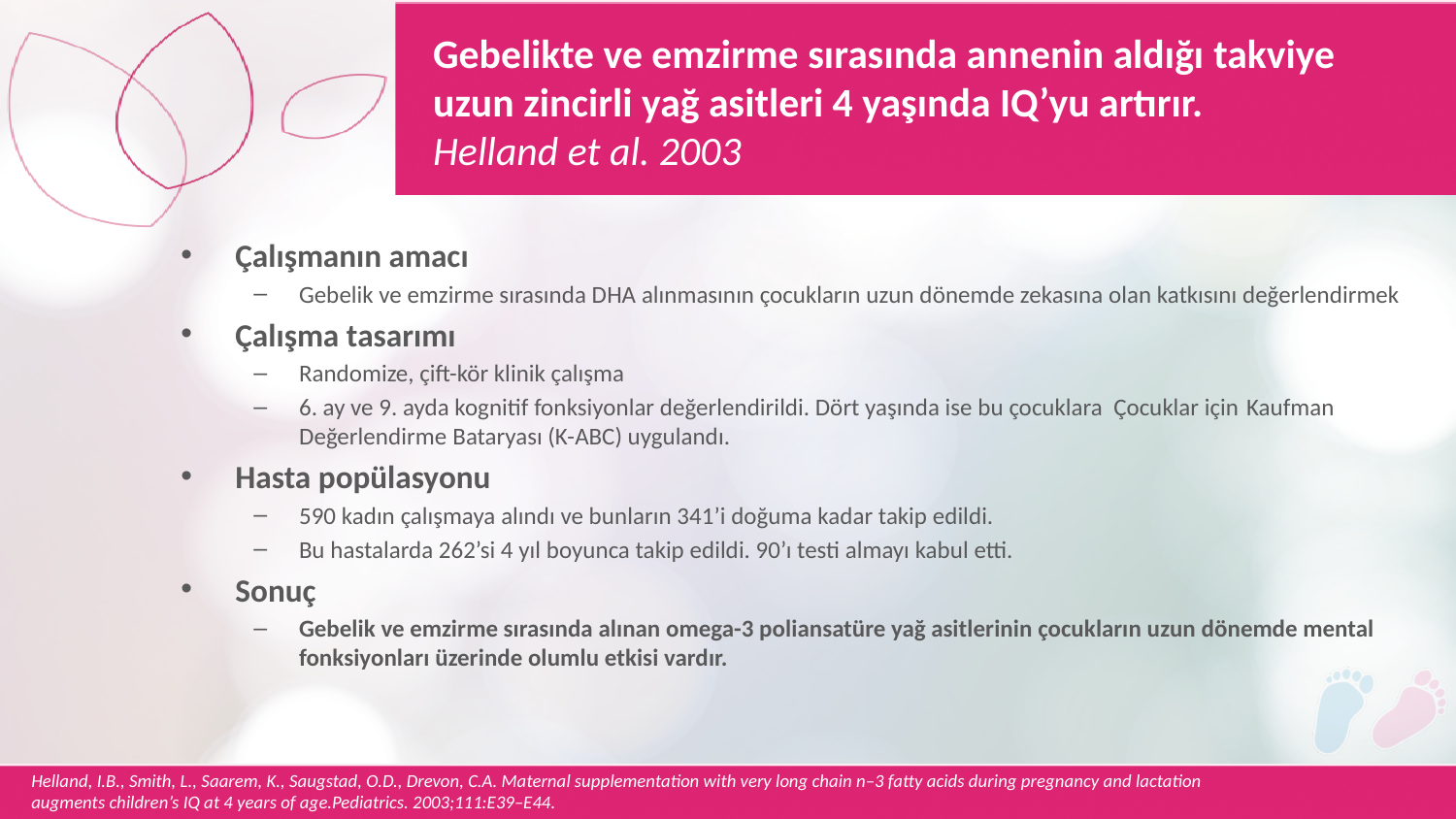

Gebelikte ve emzirme sırasında annenin aldığı takviye uzun zincirli yağ asitleri 4 yaşında IQ’yu artırır.
Helland et al. 2003
Çalışmanın amacı
Gebelik ve emzirme sırasında DHA alınmasının çocukların uzun dönemde zekasına olan katkısını değerlendirmek
Çalışma tasarımı
Randomize, çift-kör klinik çalışma
6. ay ve 9. ayda kognitif fonksiyonlar değerlendirildi. Dört yaşında ise bu çocuklara  Çocuklar için Kaufman Değerlendirme Bataryası (K-ABC) uygulandı.
Hasta popülasyonu
590 kadın çalışmaya alındı ve bunların 341’i doğuma kadar takip edildi.
Bu hastalarda 262’si 4 yıl boyunca takip edildi. 90’ı testi almayı kabul etti.
Sonuç
Gebelik ve emzirme sırasında alınan omega-3 poliansatüre yağ asitlerinin çocukların uzun dönemde mental fonksiyonları üzerinde olumlu etkisi vardır.
Helland, I.B., Smith, L., Saarem, K., Saugstad, O.D., Drevon, C.A. Maternal supplementation with very long chain n–3 fatty acids during pregnancy and lactation augments children’s IQ at 4 years of age.Pediatrics. 2003;111:E39–E44.